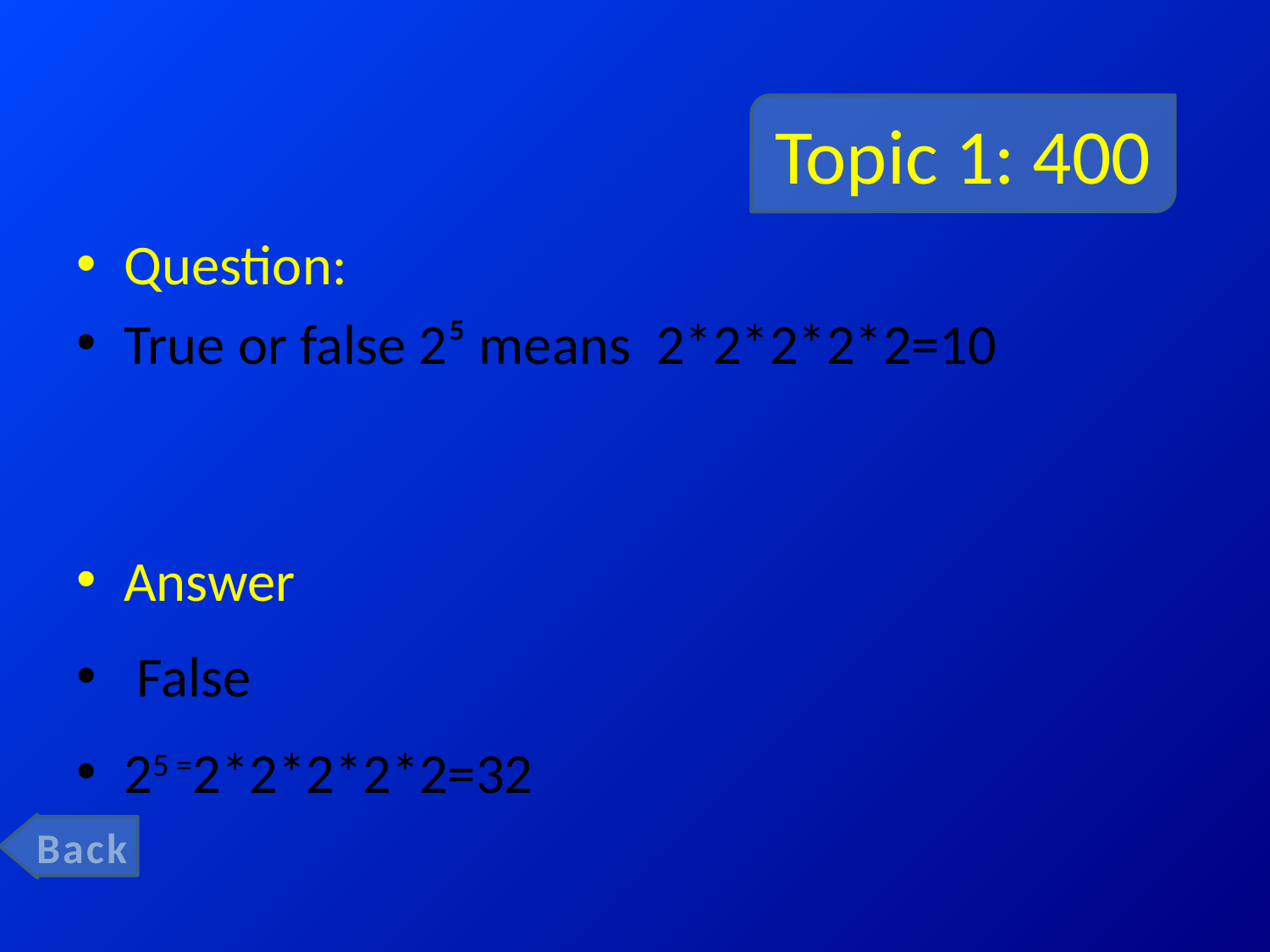

# Topic 1: 400

Question:
True or false 2⁵ means  2*2*2*2*2=10

Answer
 False
25 =2*2*2*2*2=32

Back